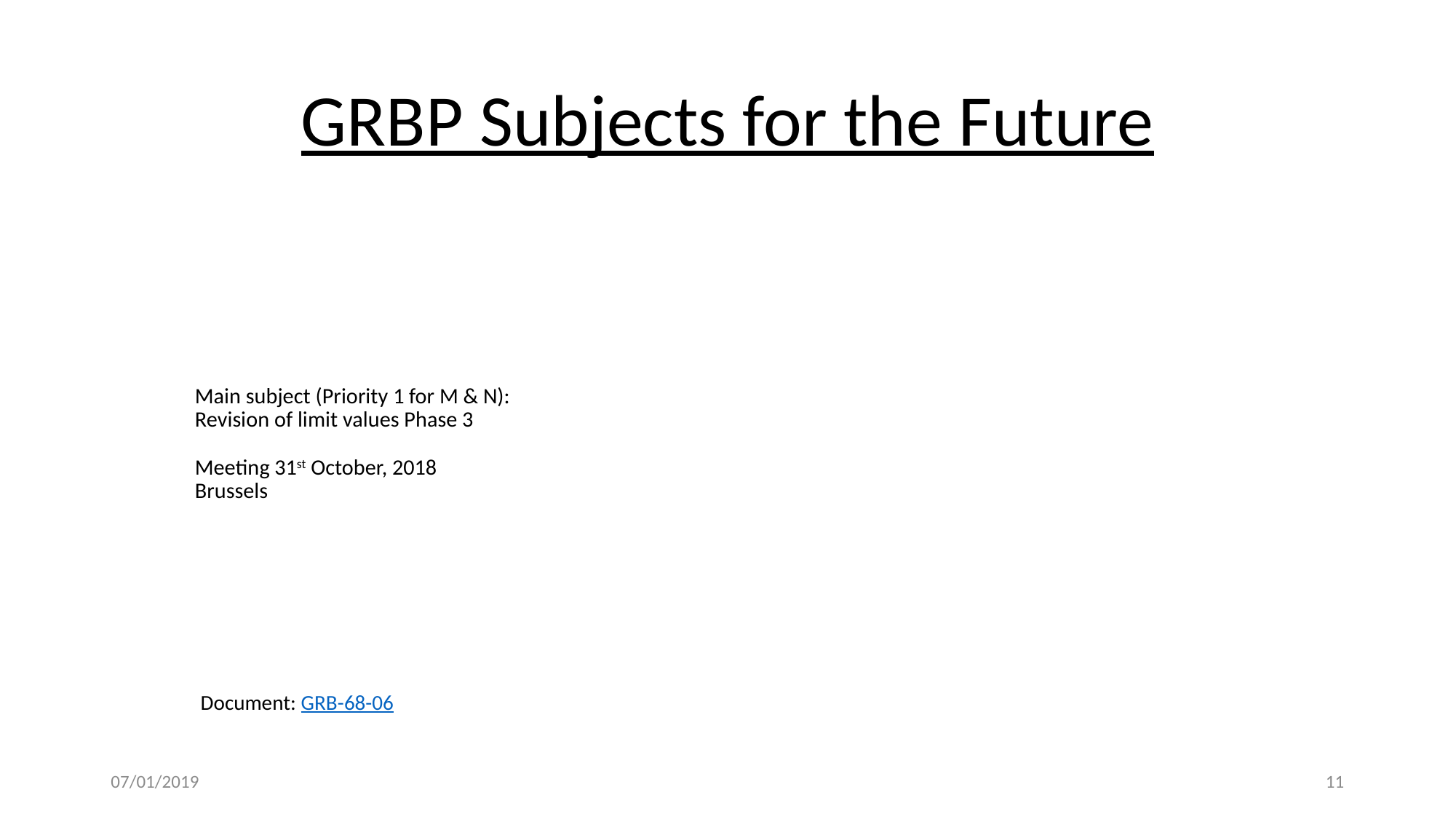

GRBP Subjects for the Future
# Main subject (Priority 1 for M & N): Revision of limit values Phase 3 Meeting 31st October, 2018 Brussels
Document: GRB-68-06
07/01/2019

11